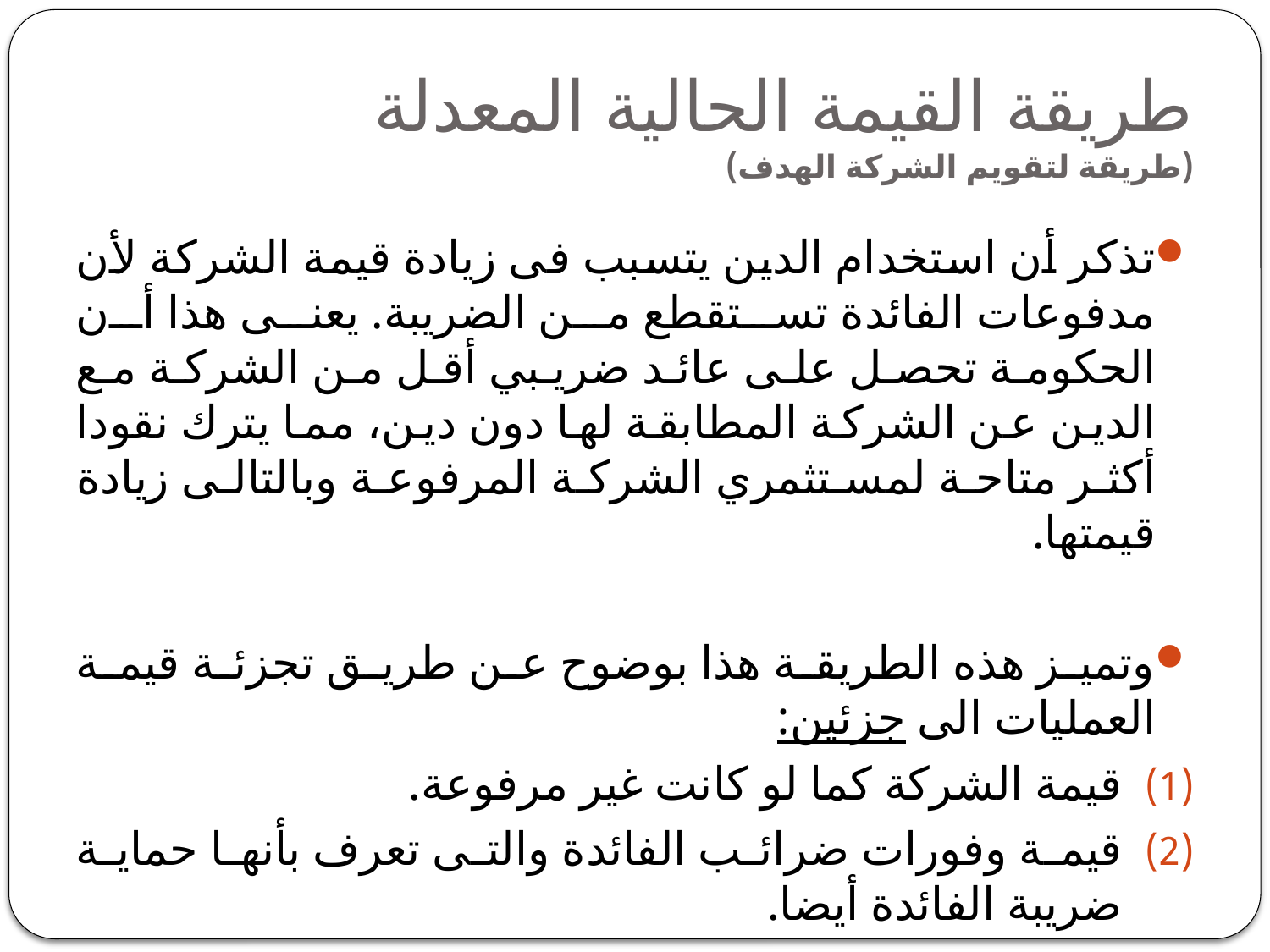

# طريقة القيمة الحالية المعدلة (طريقة لتقويم الشركة الهدف)
تذكر أن استخدام الدين يتسبب فى زيادة قيمة الشركة لأن مدفوعات الفائدة تستقطع من الضريبة. يعنى هذا أن الحكومة تحصل على عائد ضريبي أقل من الشركة مع الدين عن الشركة المطابقة لها دون دين، مما يترك نقودا أكثر متاحة لمستثمري الشركة المرفوعة وبالتالى زيادة قيمتها.

وتميز هذه الطريقة هذا بوضوح عن طريق تجزئة قيمة العمليات الى جزئين:
قيمة الشركة كما لو كانت غير مرفوعة.
قيمة وفورات ضرائب الفائدة والتى تعرف بأنها حماية ضريبة الفائدة أيضا.